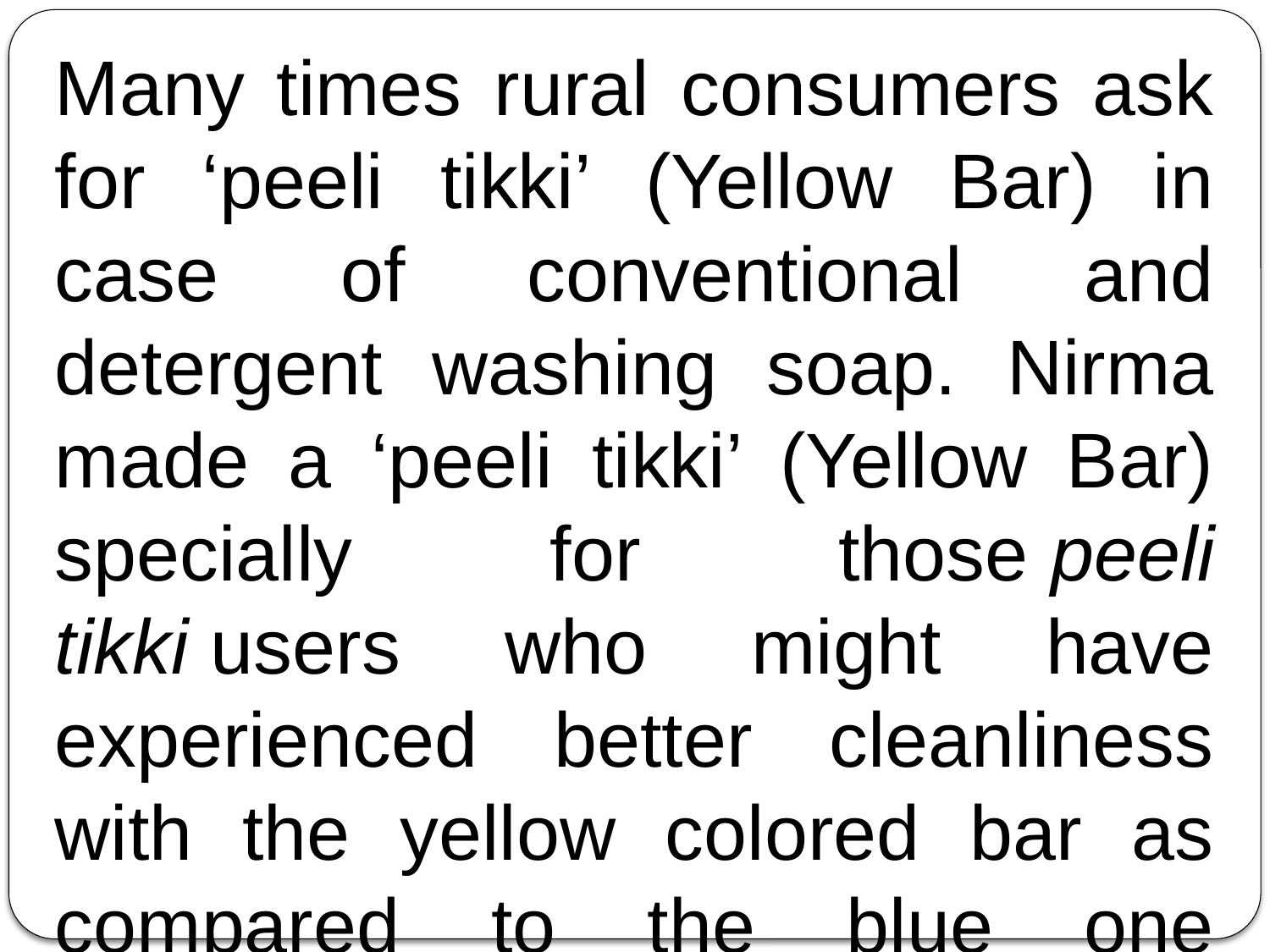

Many times rural consumers ask for ‘peeli tikki’ (Yellow Bar) in case of conventional and detergent washing soap. Nirma made a ‘peeli tikki’ (Yellow Bar) specially for those peeli tikki users who might have experienced better cleanliness with the yellow colored bar as compared to the blue one although the actual difference is only of the color.